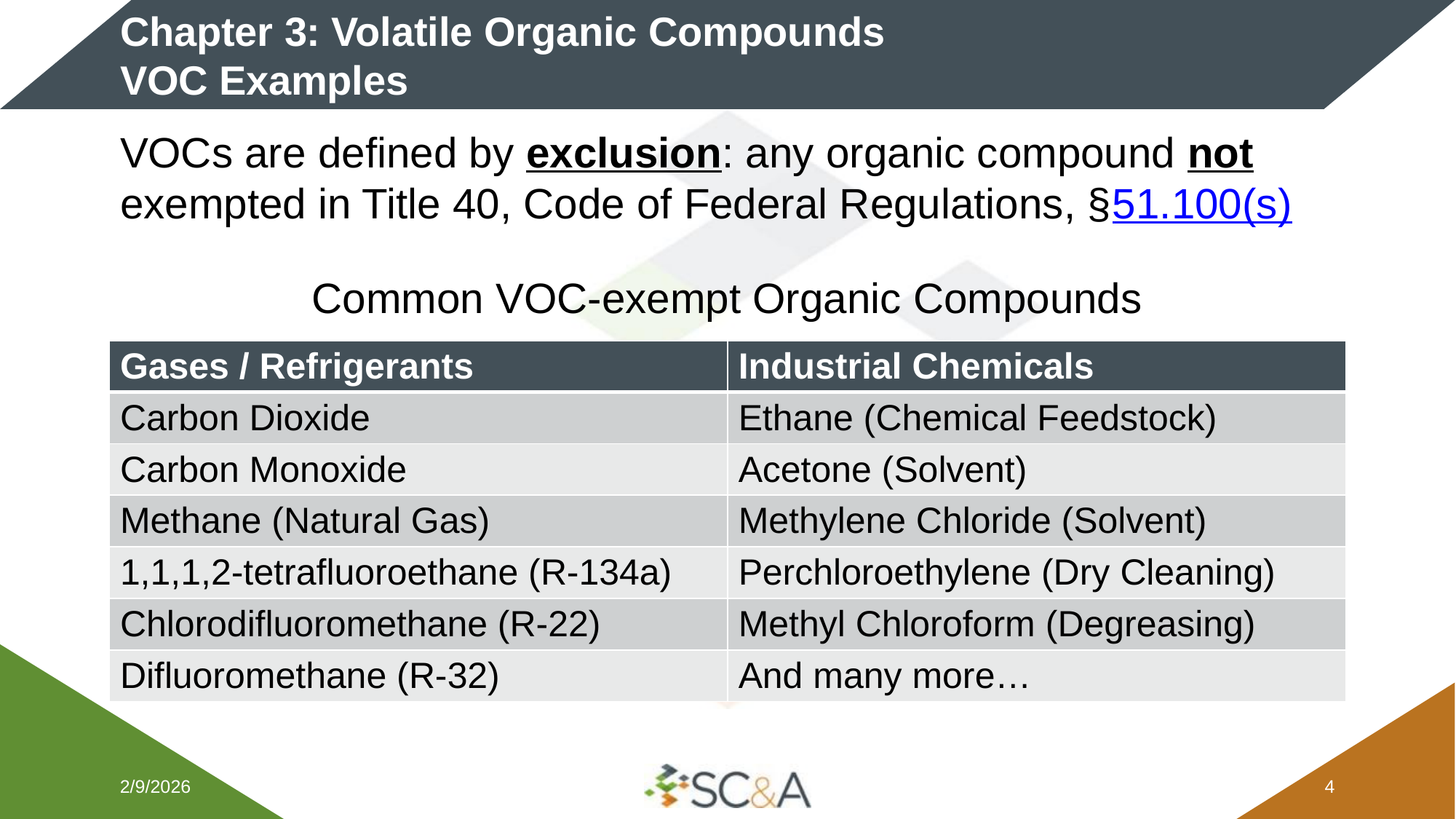

# Chapter 3: Volatile Organic Compounds VOC Examples
VOCs are defined by exclusion: any organic compound not exempted in Title 40, Code of Federal Regulations, §51.100(s)

Common VOC-exempt Organic Compounds
| Gases / Refrigerants | Industrial Chemicals |
| --- | --- |
| Carbon Dioxide | Ethane (Chemical Feedstock) |
| Carbon Monoxide | Acetone (Solvent) |
| Methane (Natural Gas) | Methylene Chloride (Solvent) |
| 1,1,1,2-tetrafluoroethane (R-134a) | Perchloroethylene (Dry Cleaning) |
| Chlorodifluoromethane (R-22) | Methyl Chloroform (Degreasing) |
| Difluoromethane (R-32) | And many more… |
2/9/2026
4